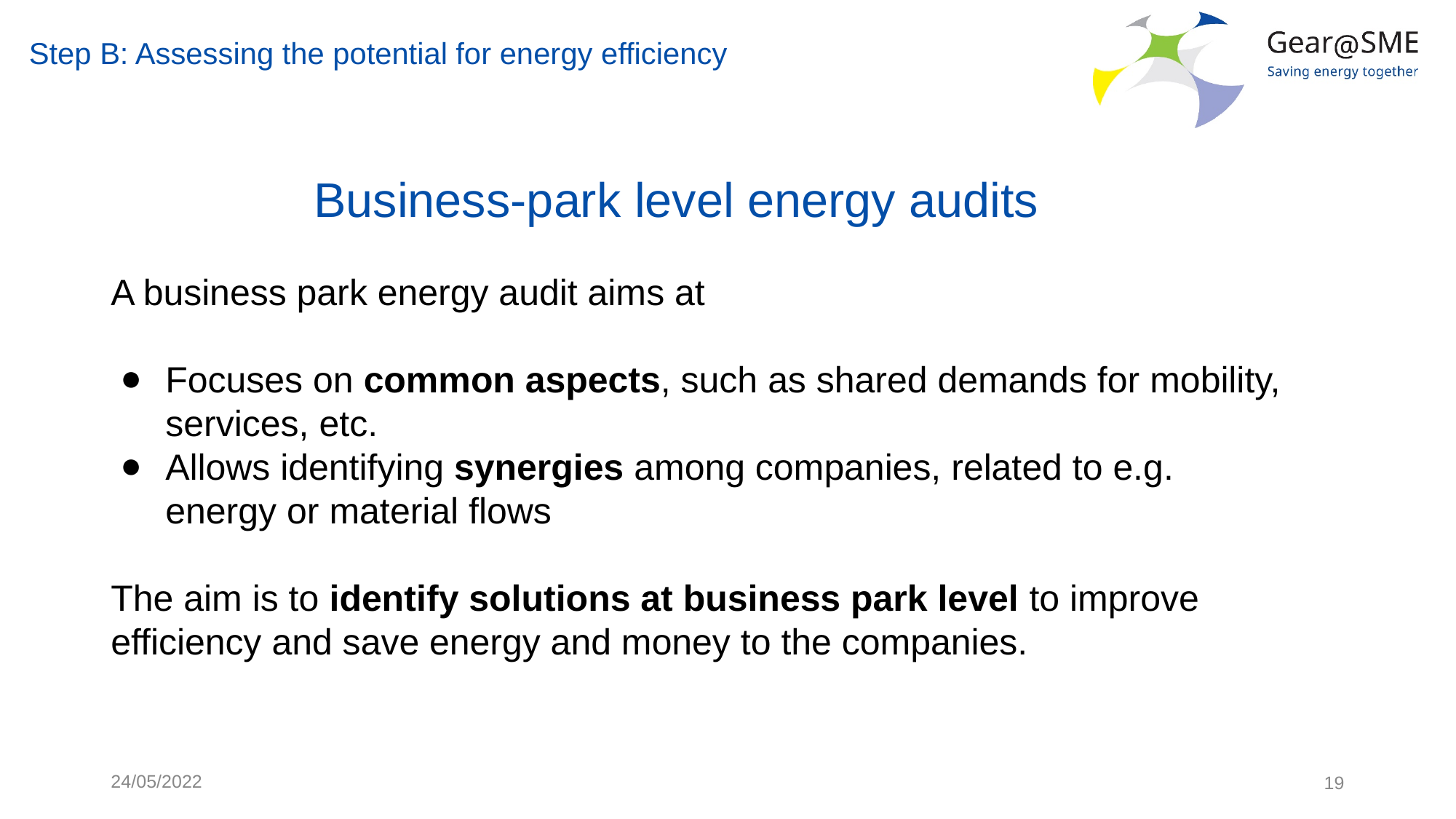

Step B: Assessing the potential for energy efficiency
# Business-park level energy audits
A business park energy audit aims at

Focuses on common aspects, such as shared demands for mobility, services, etc.
Allows identifying synergies among companies, related to e.g. energy or material flows

The aim is to identify solutions at business park level to improve efficiency and save energy and money to the companies.

24/05/2022
19